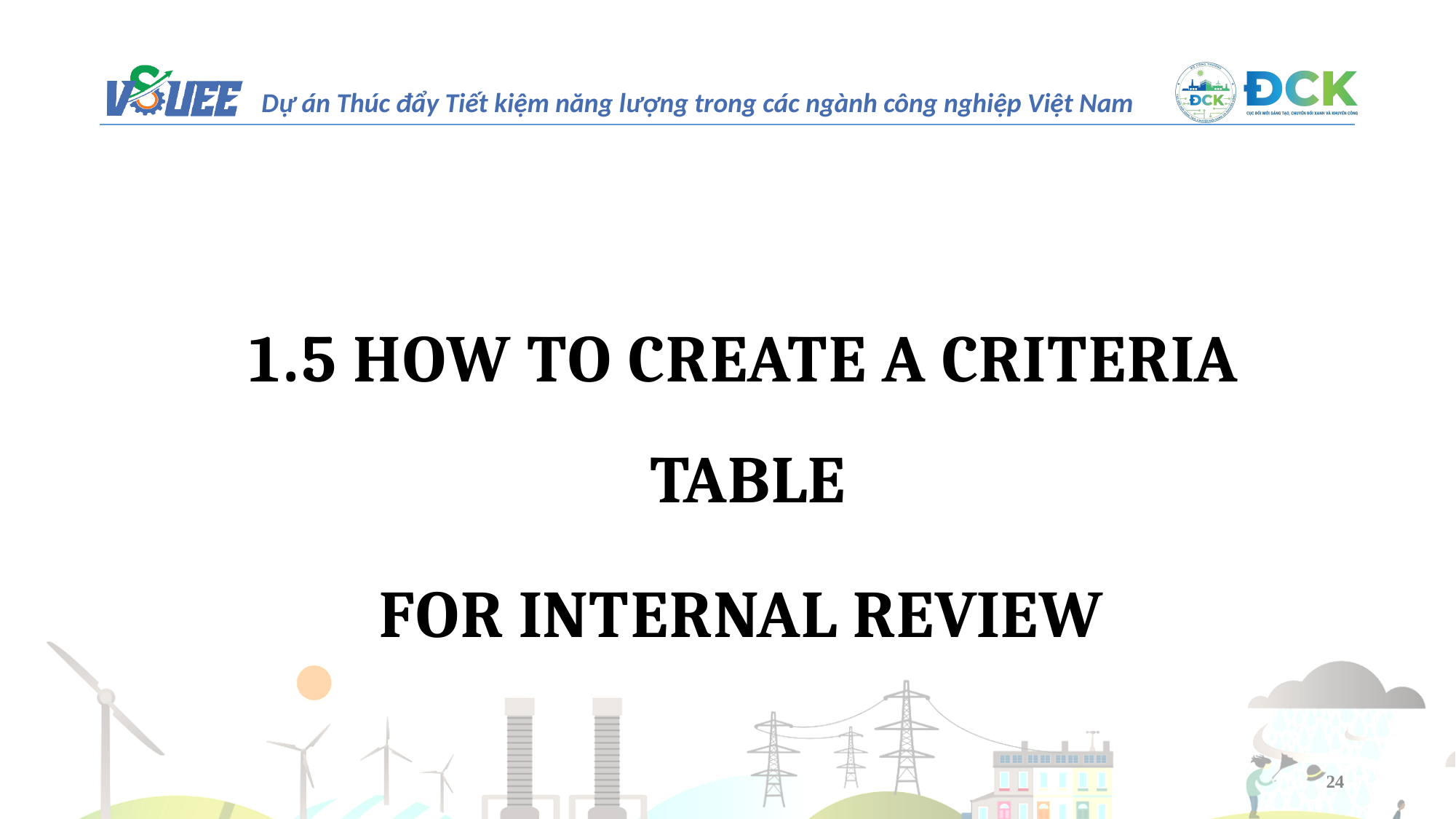

1.5 HOW TO CREATE A CRITERIA TABLE
FOR INTERNAL REVIEW
24